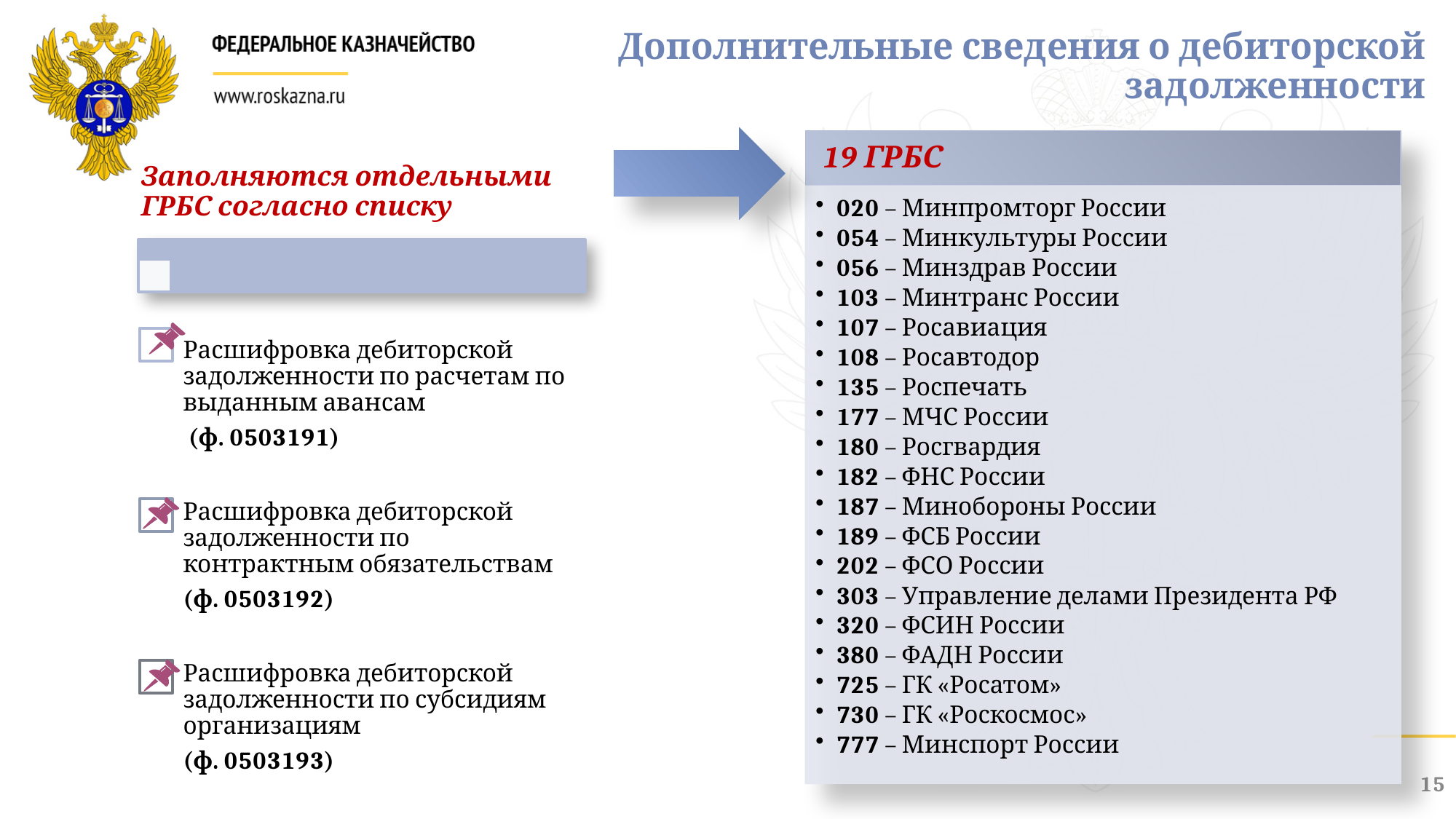

Дополнительные сведения о дебиторской задолженности
19 ГРБС
020 – Минпромторг России
054 – Минкультуры России
056 – Минздрав России
103 – Минтранс России
107 – Росавиация
108 – Росавтодор
135 – Роспечать
177 – МЧС России
180 – Росгвардия
182 – ФНС России
187 – Минобороны России
189 – ФСБ России
202 – ФСО России
303 – Управление делами Президента РФ
320 – ФСИН России
380 – ФАДН России
725 – ГК «Росатом»
730 – ГК «Роскосмос»
777 – Минспорт России

Заполняются отдельными ГРБС согласно списку
Расшифровка дебиторской задолженности по расчетам по выданным авансам
 (ф. 0503191)
Расшифровка дебиторской задолженности по контрактным обязательствам
(ф. 0503192)
Расшифровка дебиторской задолженности по субсидиям организациям
(ф. 0503193)

15